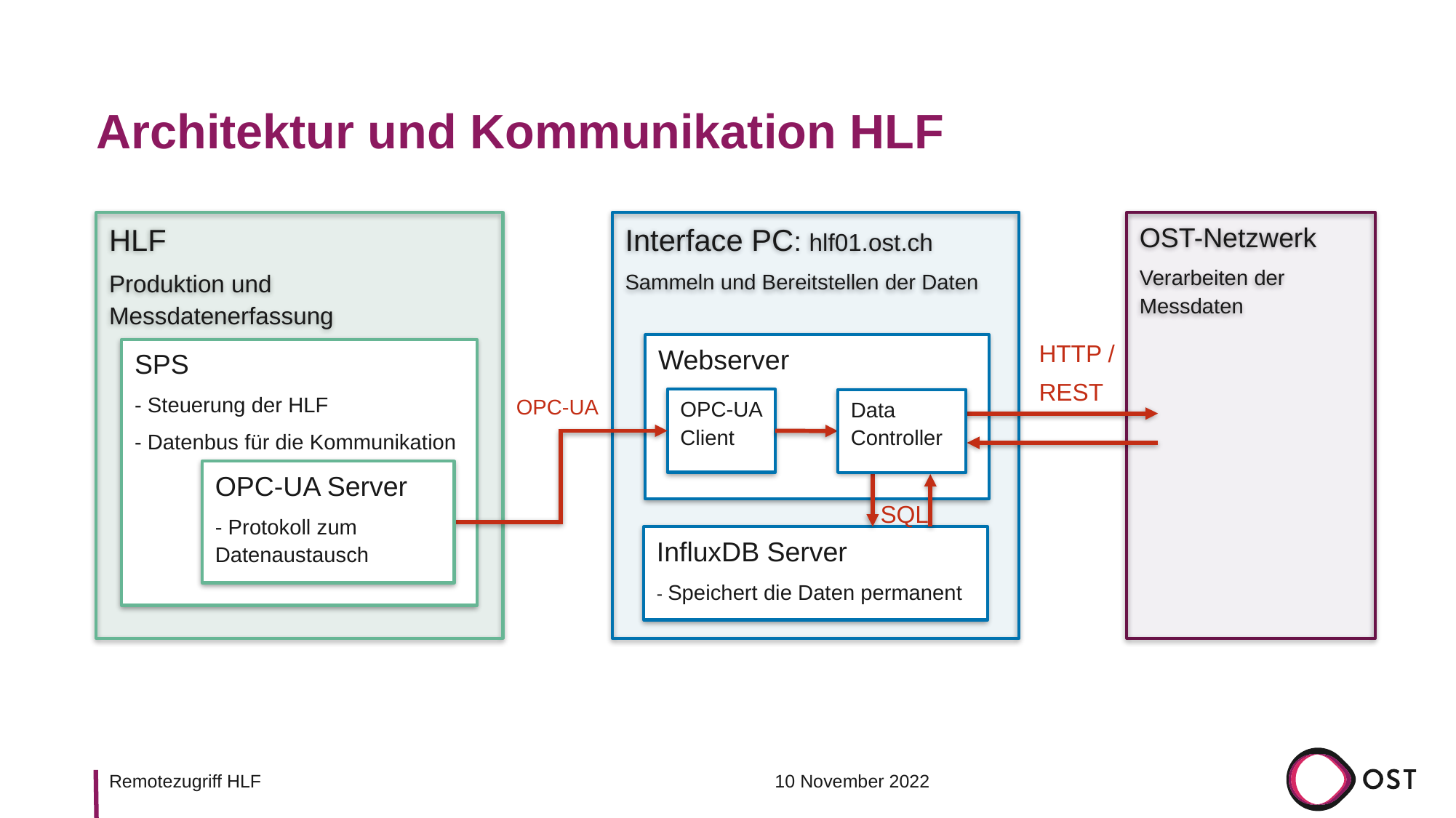

# Architektur und Kommunikation HLF
HLF
Produktion und Messdatenerfassung

Interface PC: hlf01.ost.ch
Sammeln und Bereitstellen der Daten
OST-Netzwerk
Verarbeiten der Messdaten
HTTP /
REST
Webserver
SPS
- Steuerung der HLF
- Datenbus für die Kommunikation
OPC-UA
OPC-UA Client
Data Controller
OPC-UA Server
- Protokoll zum     Datenaustausch

SQL
InfluxDB Server
- Speichert die Daten permanent

10 November 2022
Remotezugriff HLF